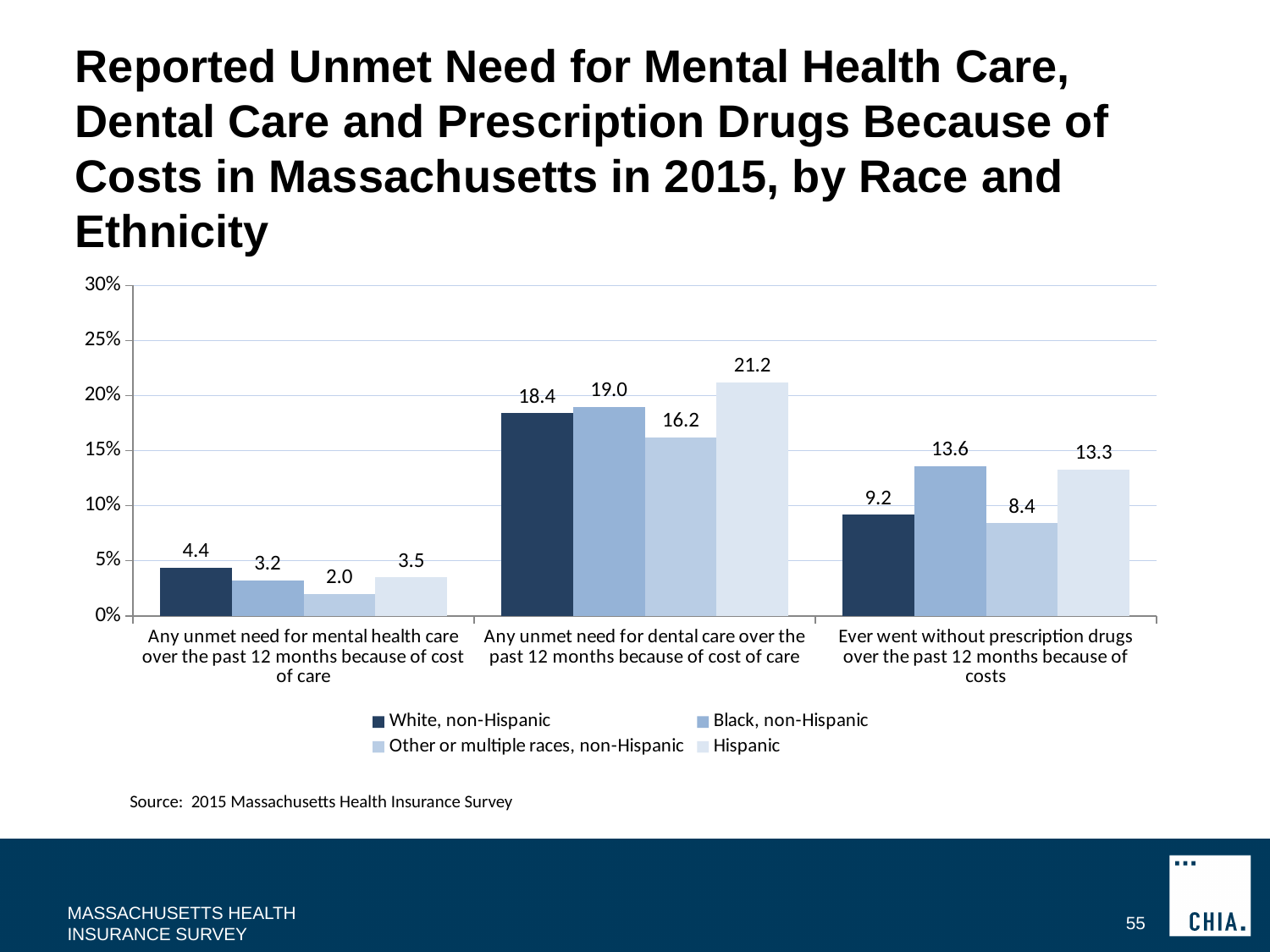

# Reported Unmet Need for Mental Health Care, Dental Care and Prescription Drugs Because of Costs in Massachusetts in 2015, by Race and Ethnicity

### Chart

| Category | White, non-Hispanic | Black, non-Hispanic | Other or multiple races, non-Hispanic | Hispanic |
|---|---|---|---|---|
| Any unmet need for mental health care over the past 12 months because of cost of care | 4.4 | 3.2 | 2.0 | 3.5 |
| Any unmet need for dental care over the past 12 months because of cost of care | 18.4 | 19.0 | 16.2 | 21.2 |
| Ever went without prescription drugs over the past 12 months because of costs | 9.2 | 13.6 | 8.4 | 13.3 |

Source:  2015 Massachusetts Health Insurance Survey
MASSACHUSETTS HEALTH INSURANCE SURVEY
55